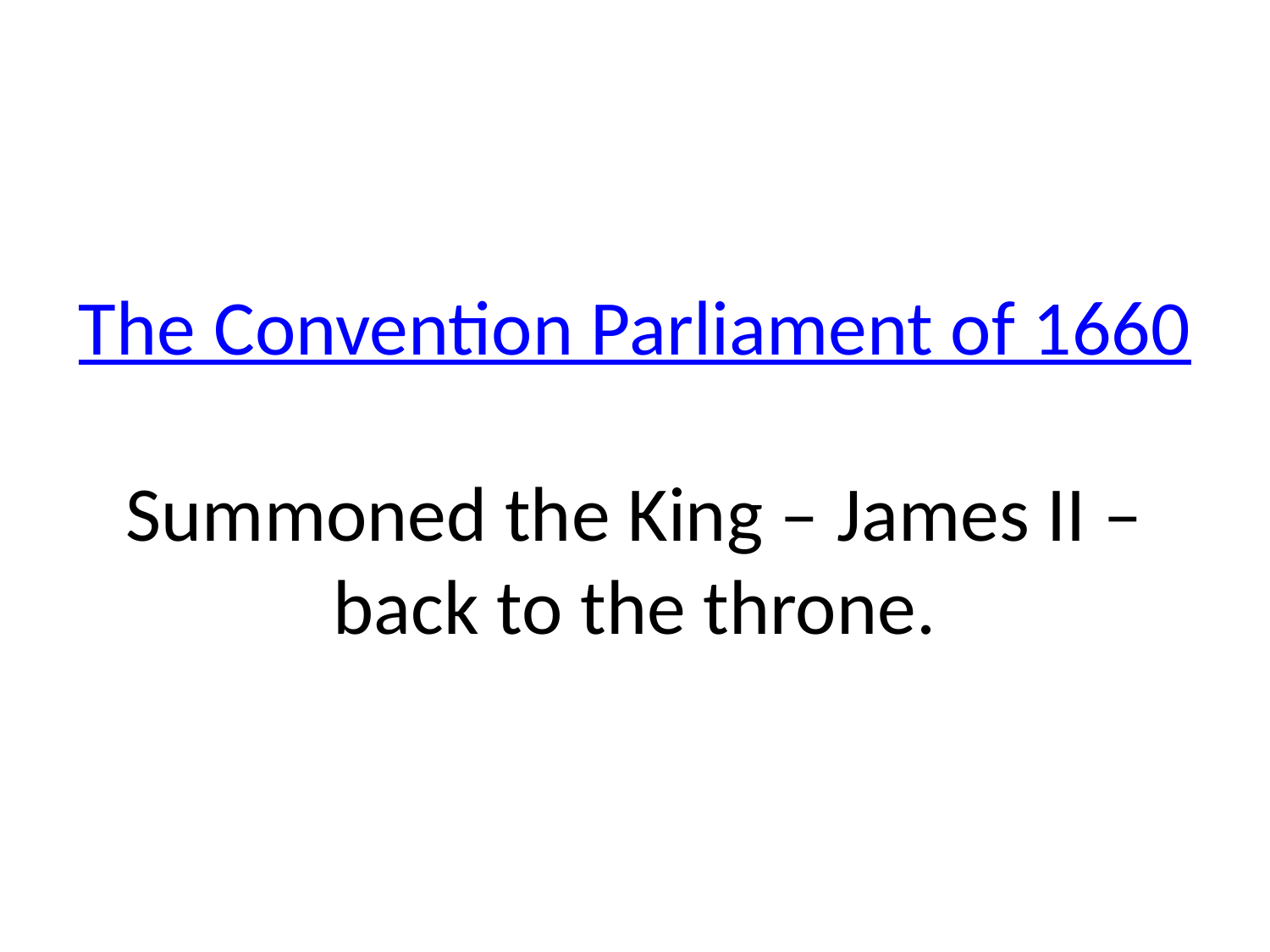

# The Convention Parliament of 1660 Summoned the King – James II – back to the throne.